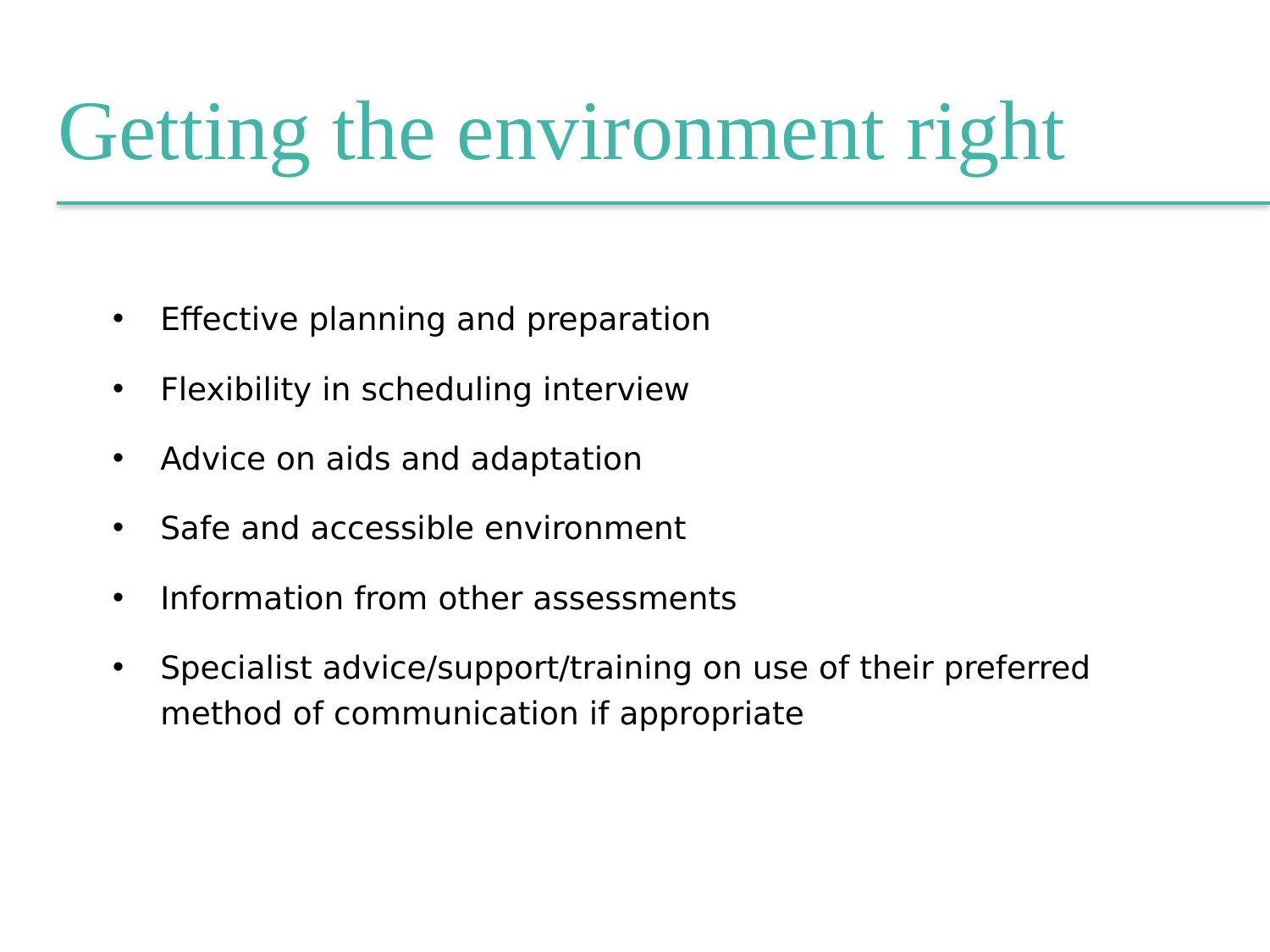

Getting the environment right
Effective planning and preparation
Flexibility in scheduling interview
Advice on aids and adaptation
Safe and accessible environment
Information from other assessments
Specialist advice/support/training on use of their preferred method of communication if appropriate